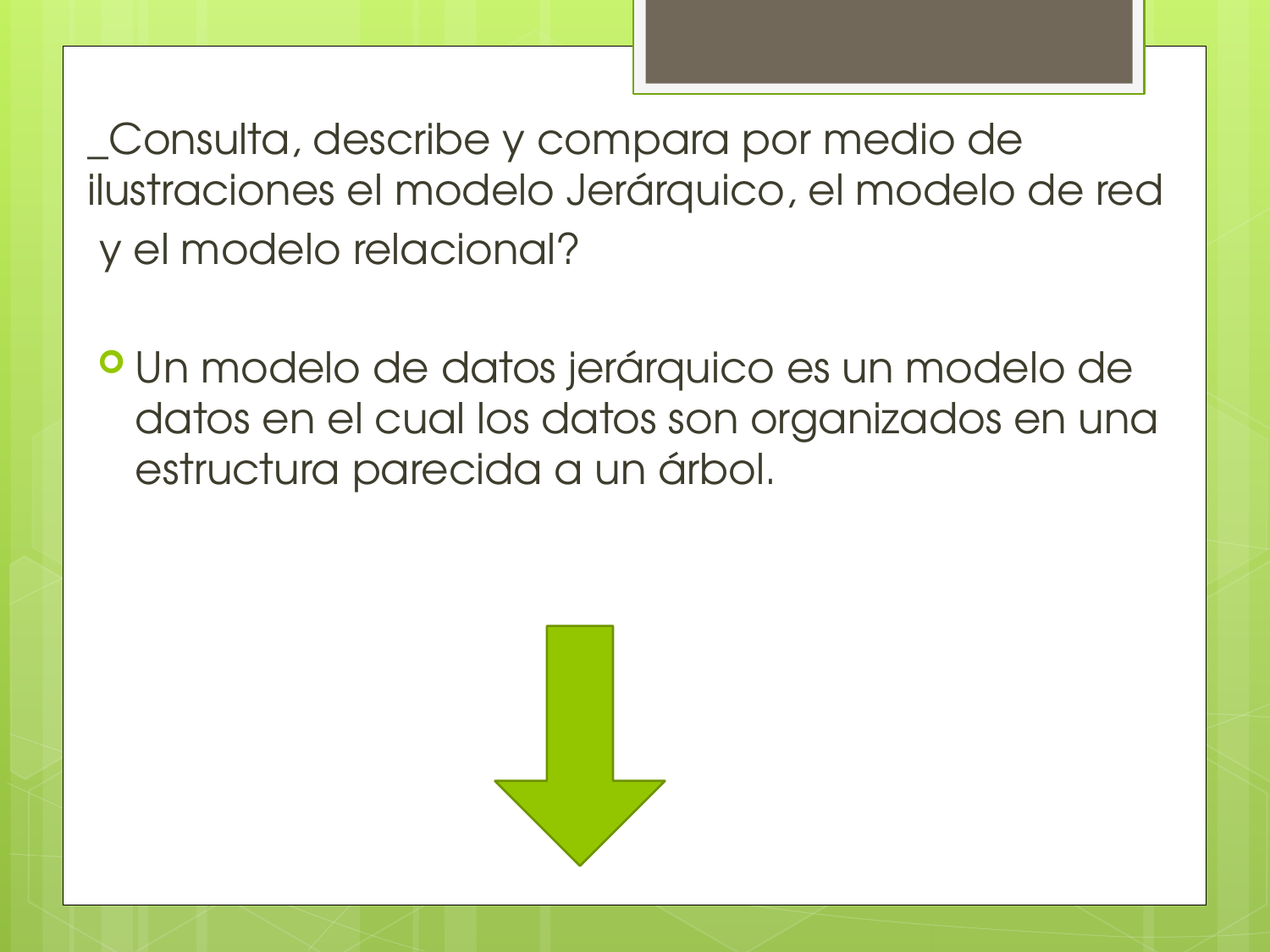

_Consulta, describe y compara por medio de ilustraciones el modelo Jerárquico, el modelo de red
 y el modelo relacional?

Un modelo de datos jerárquico es un modelo de datos en el cual los datos son organizados en una estructura parecida a un árbol.